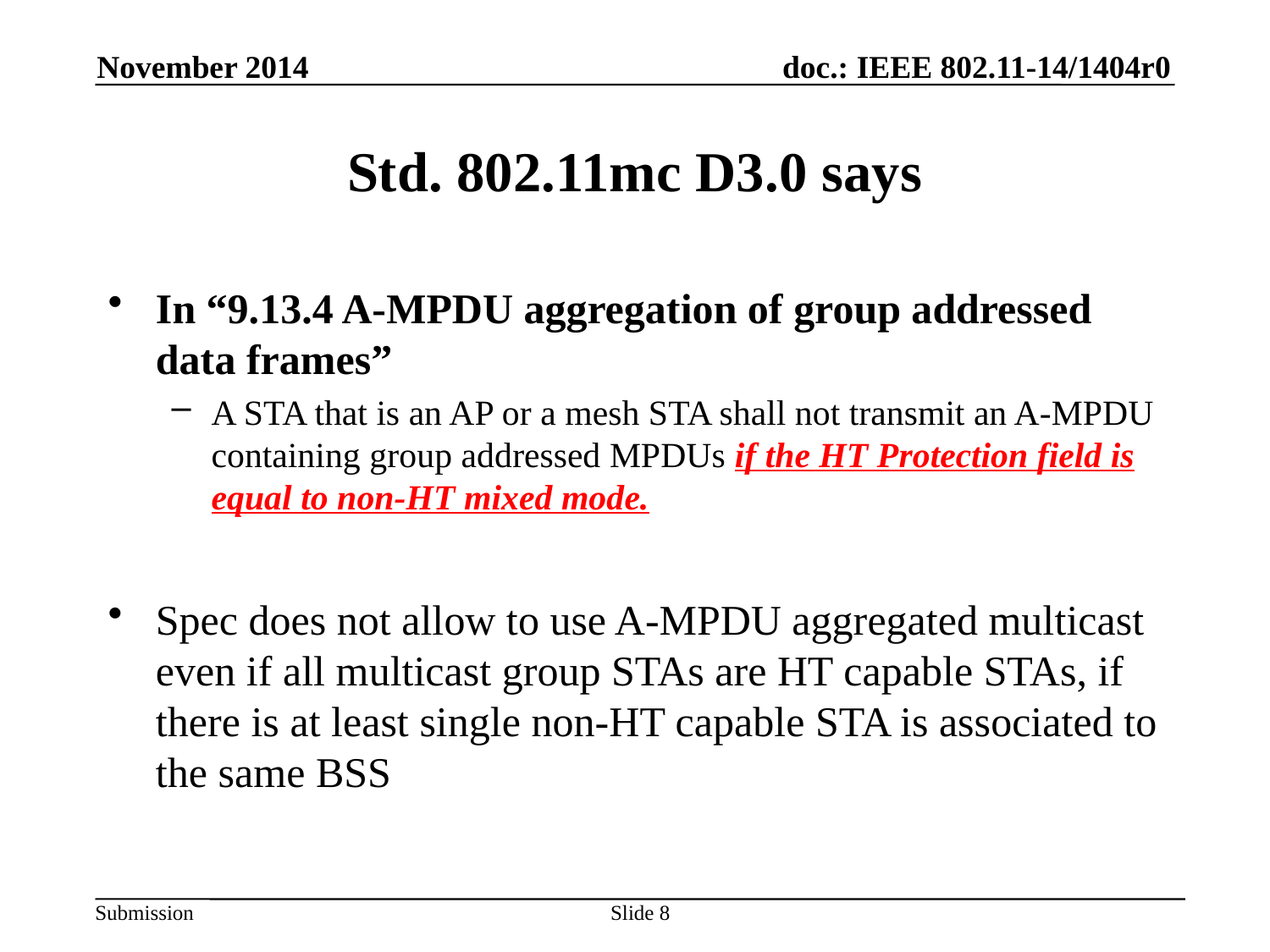

November 2014
# Std. 802.11mc D3.0 says
In “9.13.4 A-MPDU aggregation of group addressed data frames”
A STA that is an AP or a mesh STA shall not transmit an A-MPDU containing group addressed MPDUs if the HT Protection field is equal to non-HT mixed mode.

Spec does not allow to use A-MPDU aggregated multicast even if all multicast group STAs are HT capable STAs, if there is at least single non-HT capable STA is associated to the same BSS
Slide 8
Eisuke Sakai, Sony Corporation